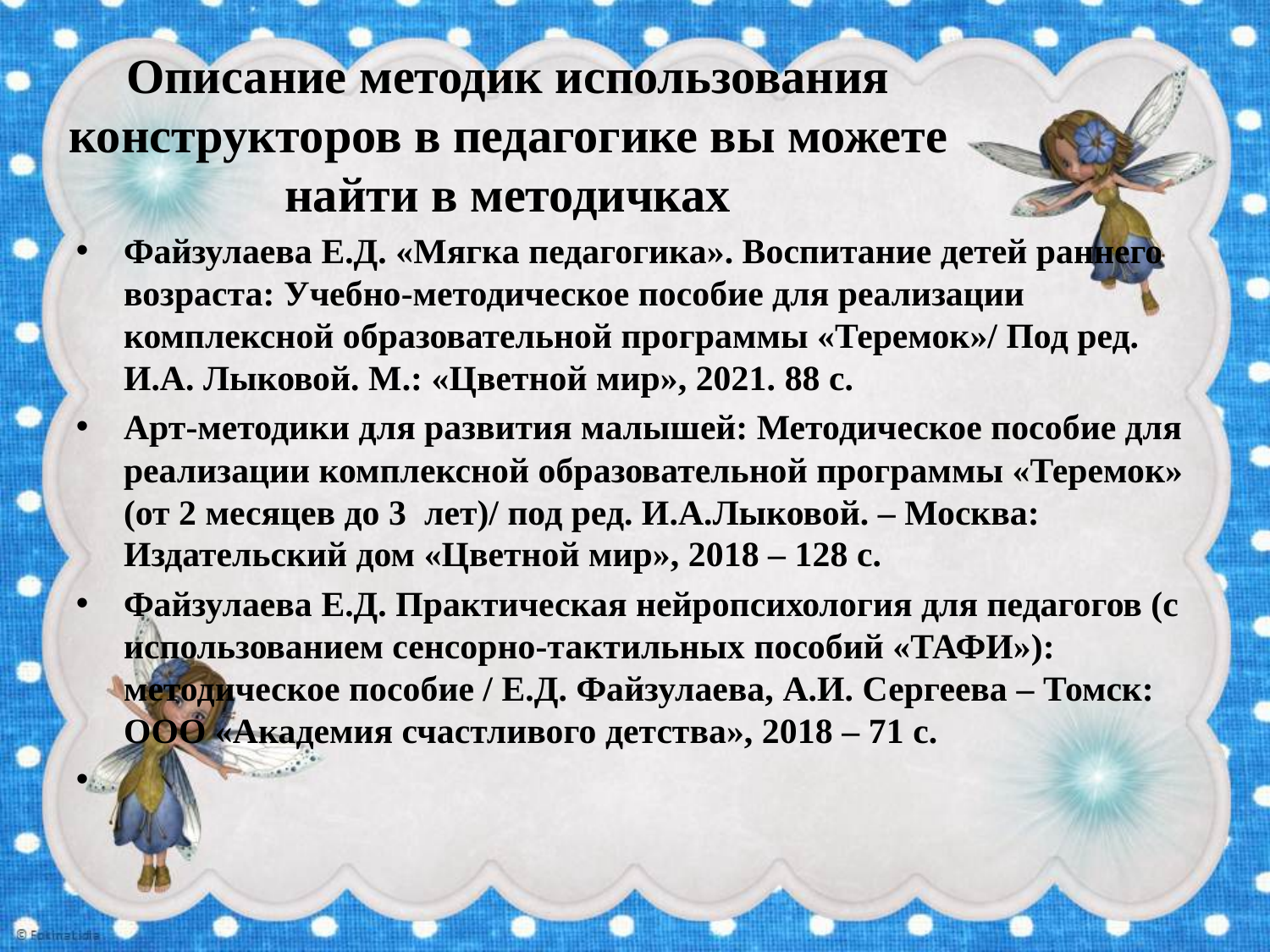

# Описание методик использования конструкторов в педагогике вы можете найти в методичках
Файзулаева Е.Д. «Мягка педагогика». Воспитание детей раннего возраста: Учебно-методическое пособие для реализации комплексной образовательной программы «Теремок»/ Под ред. И.А. Лыковой. М.: «Цветной мир», 2021. 88 с.
Арт-методики для развития малышей: Методическое пособие для реализации комплексной образовательной программы «Теремок» (от 2 месяцев до 3  лет)/ под ред. И.А.Лыковой. – Москва: Издательский дом «Цветной мир», 2018 – 128 с.
Файзулаева Е.Д. Практическая нейропсихология для педагогов (с использованием сенсорно-тактильных пособий «ТАФИ»): методическое пособие / Е.Д. Файзулаева, А.И. Сергеева – Томск: ООО «Академия счастливого детства», 2018 – 71 с.